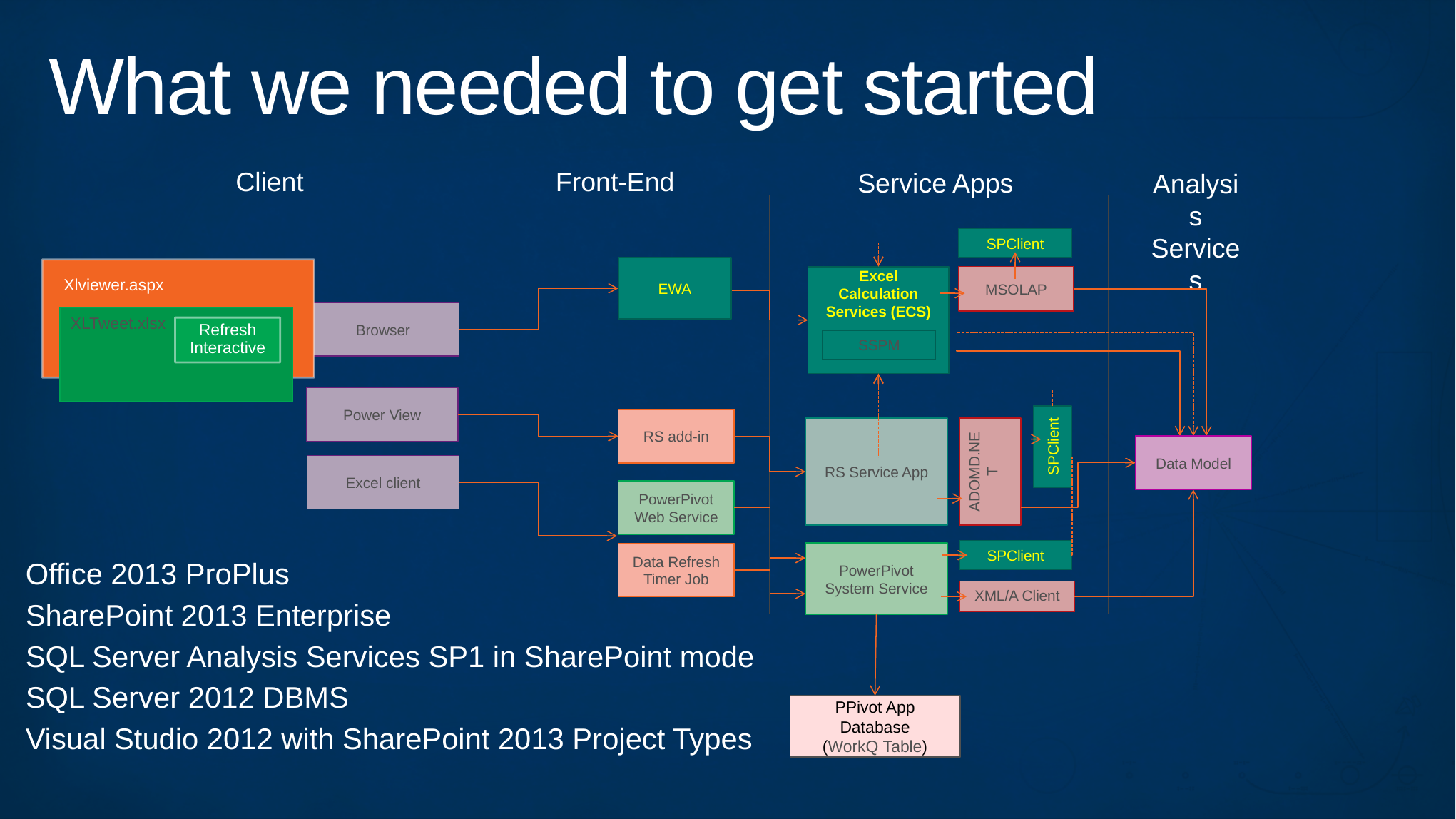

# What we needed to get started
Client
Front-End
Service Apps
Analysis Services
SPClient
EWA
Xlviewer.aspx
Excel Calculation Services (ECS)

MSOLAP
Browser
XLTweet.xlsx
Refresh Interactive
SSPM

Power View
RS add-in
RS Service App
SPClient
Data Model

ADOMD.NET
Excel client
PowerPivot Web Service
SPClient
Office 2013 ProPlus
SharePoint 2013 Enterprise
SQL Server Analysis Services SP1 in SharePoint mode
SQL Server 2012 DBMS
Visual Studio 2012 with SharePoint 2013 Project Types
PowerPivot System Service
Data Refresh Timer Job

XML/A Client

PPivot App Database
(WorkQ Table)